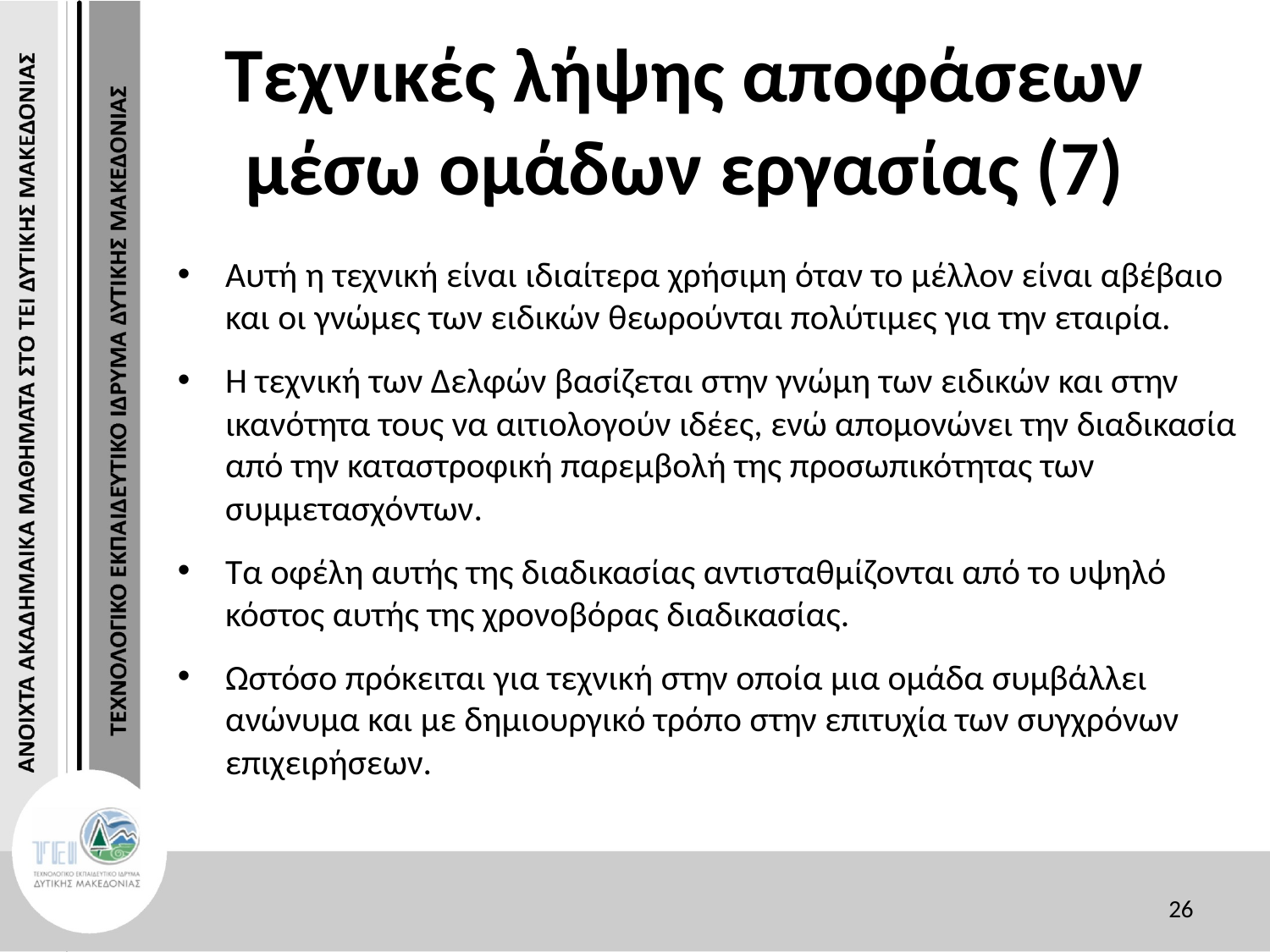

# Τεχνικές λήψης αποφάσεων μέσω ομάδων εργασίας (7)
Αυτή η τεχνική είναι ιδιαίτερα χρήσιμη όταν το μέλλον είναι αβέβαιο και οι γνώμες των ειδικών θεωρούνται πολύτιμες για την εταιρία.
Η τεχνική των Δελφών βασίζεται στην γνώμη των ειδικών και στην ικανότητα τους να αιτιολογούν ιδέες, ενώ απομονώνει την διαδικασία από την καταστροφική παρεμβολή της προσωπικότητας των συμμετασχόντων.
Τα οφέλη αυτής της διαδικασίας αντισταθμίζονται από το υψηλό κόστος αυτής της χρονοβόρας διαδικασίας.
Ωστόσο πρόκειται για τεχνική στην οποία μια ομάδα συμβάλλει ανώνυμα και με δημιουργικό τρόπο στην επιτυχία των συγχρόνων επιχειρήσεων.

26